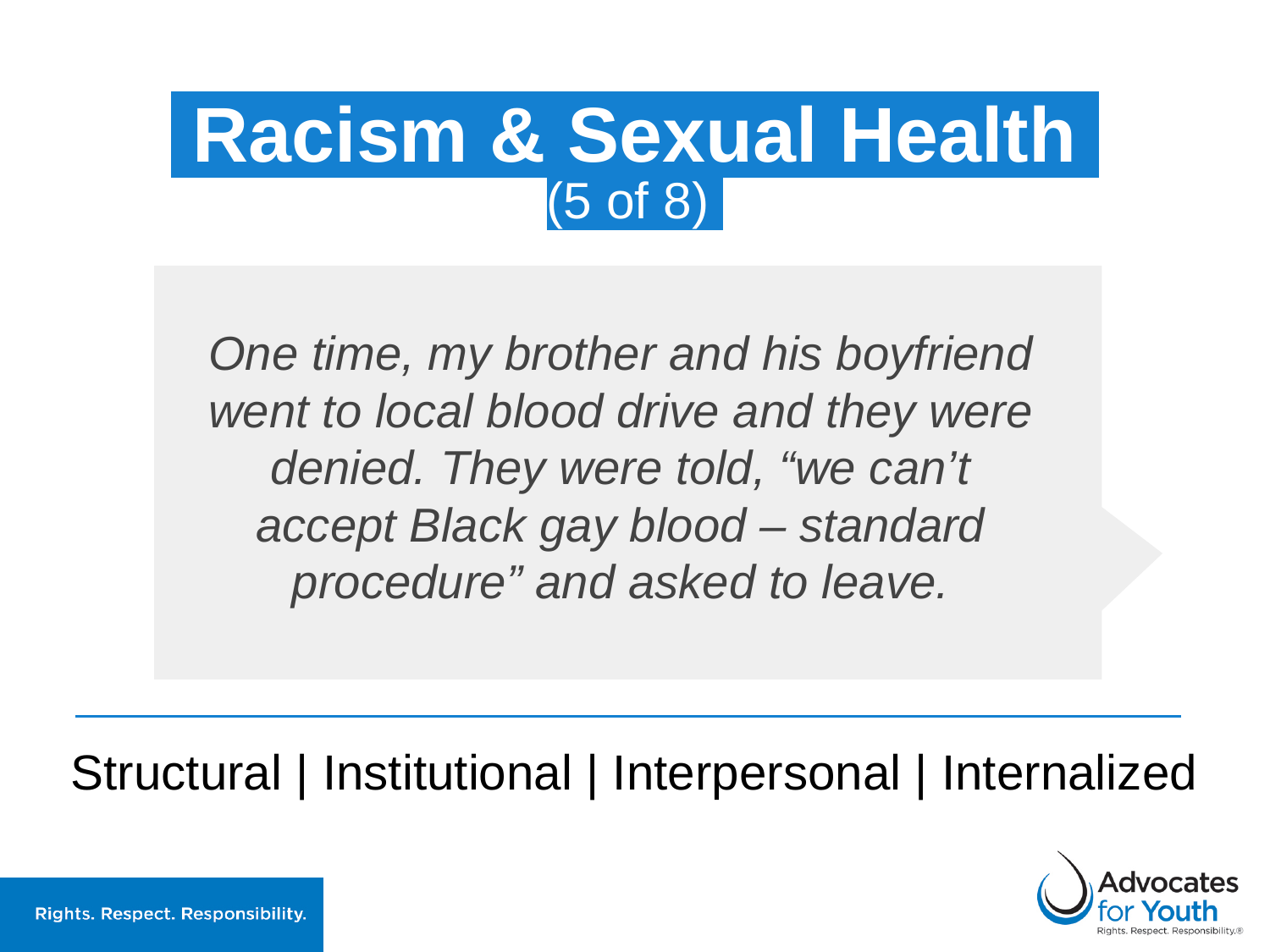

# Racism & Sexual Health
(5 of 8)
One time, my brother and his boyfriend went to local blood drive and they were denied. They were told, “we can’t accept Black gay blood – standard procedure” and asked to leave.
Structural | Institutional | Interpersonal | Internalized